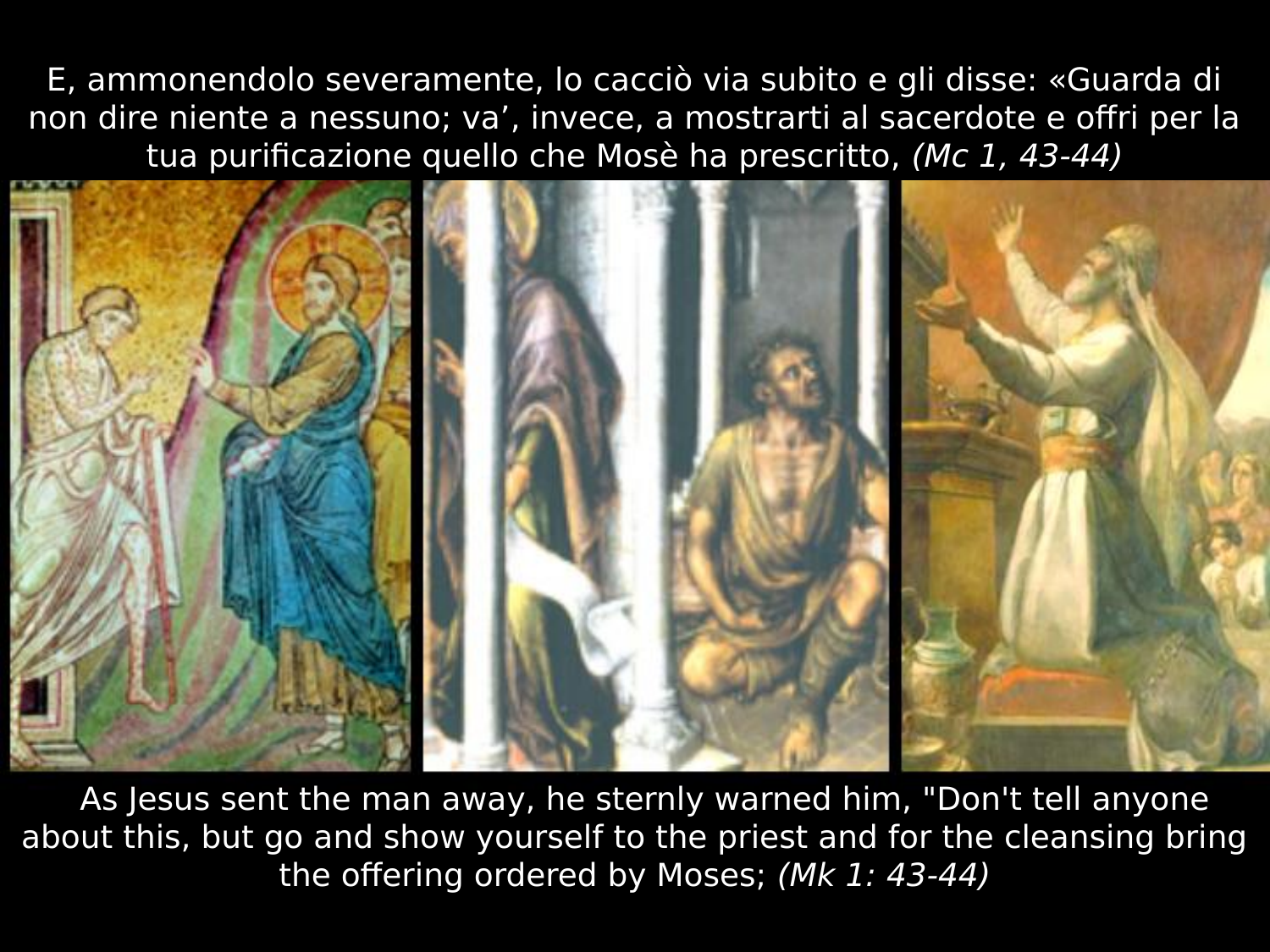

E, ammonendolo severamente, lo cacciò via subito e gli disse: «Guarda di non dire niente a nessuno; va’, invece, a mostrarti al sacerdote e offri per la tua purificazione quello che Mosè ha prescritto, (Mc 1, 43-44)
  As Jesus sent the man away, he sternly warned him, "Don't tell anyone about this, but go and show yourself to the priest and for the cleansing bring the offering ordered by Moses; (Mk 1: 43-44)